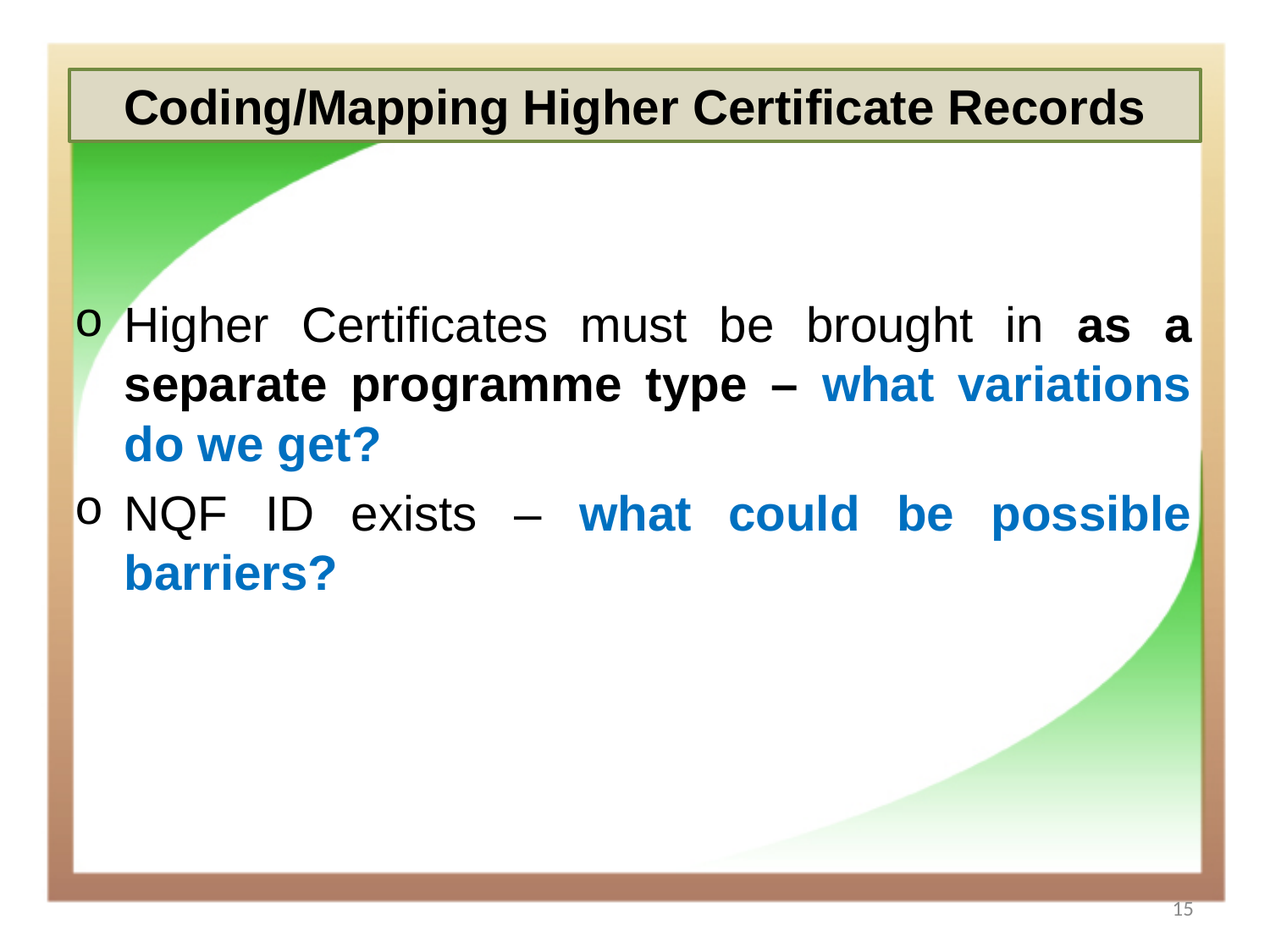

Coding/Mapping Higher Certificate Records
Higher Certificates must be brought in as a separate programme type – what variations do we get?
NQF ID exists – what could be possible barriers?

15